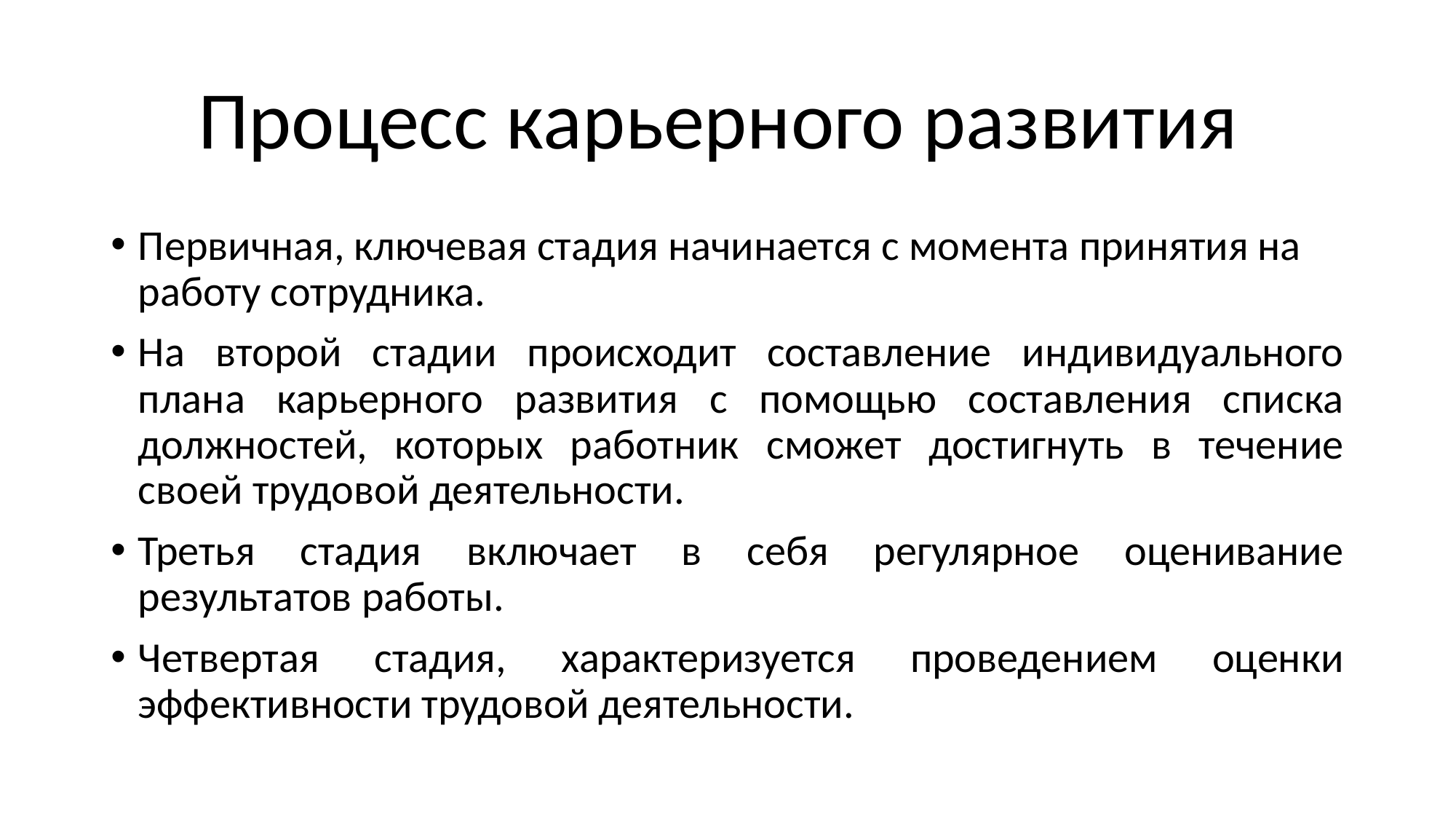

# Процесс карьерного развития
Первичная, ключевая стадия начинается с момента принятия на работу сотрудника.
На второй стадии происходит составление индивидуального плана карьерного развития с помощью составления списка должностей, которых работник сможет достигнуть в течение своей трудовой деятельности.
Третья стадия включает в себя регулярное оценивание результатов работы.
Четвертая стадия, характеризуется проведением оценки эффективности трудовой деятельности.